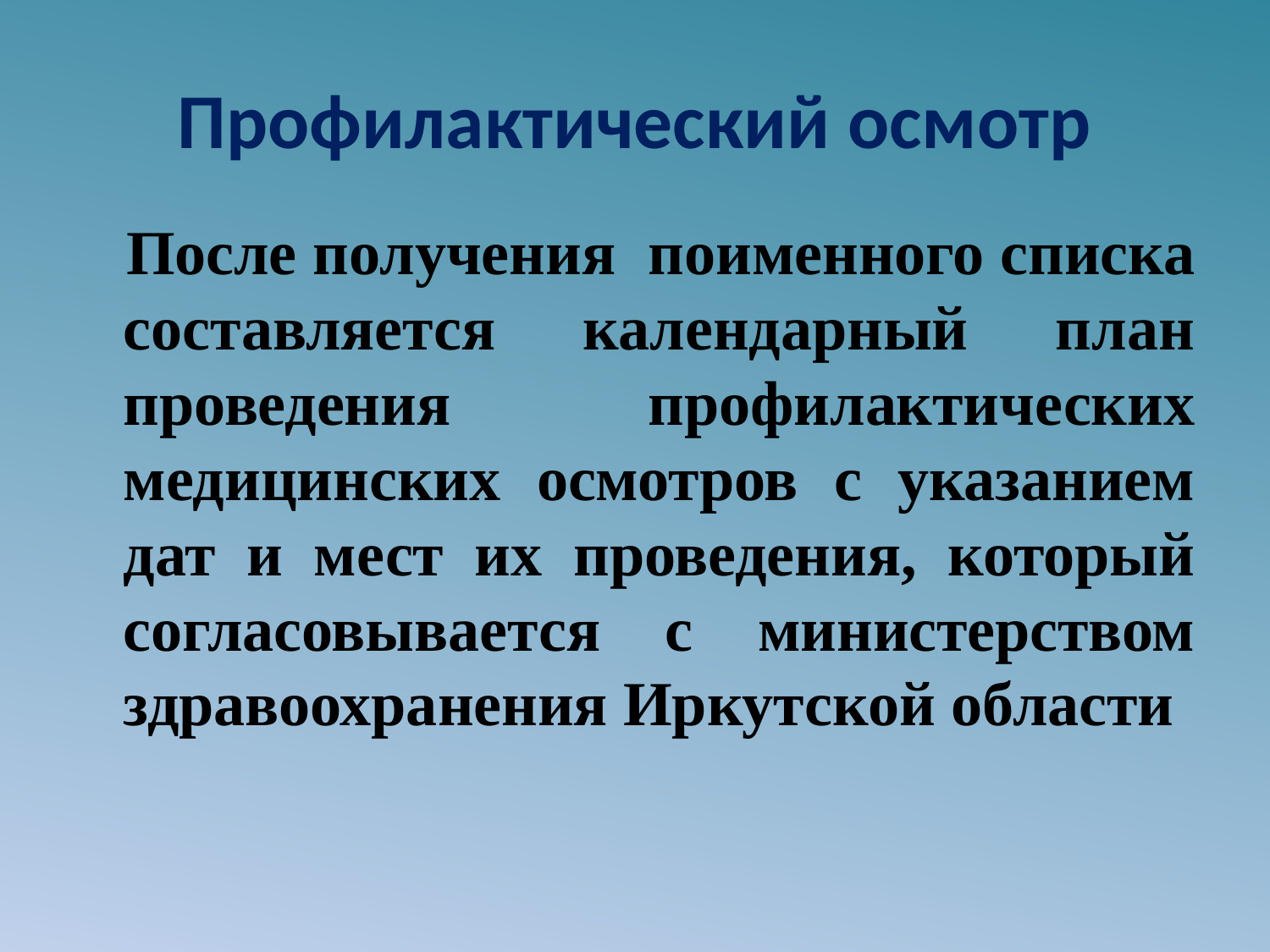

# Профилактический осмотр
    После получения  поименного списка составляется календарный план проведения профилактических медицинских осмотров с указанием дат и мест их проведения, который согласовывается с министерством здравоохранения Иркутской области